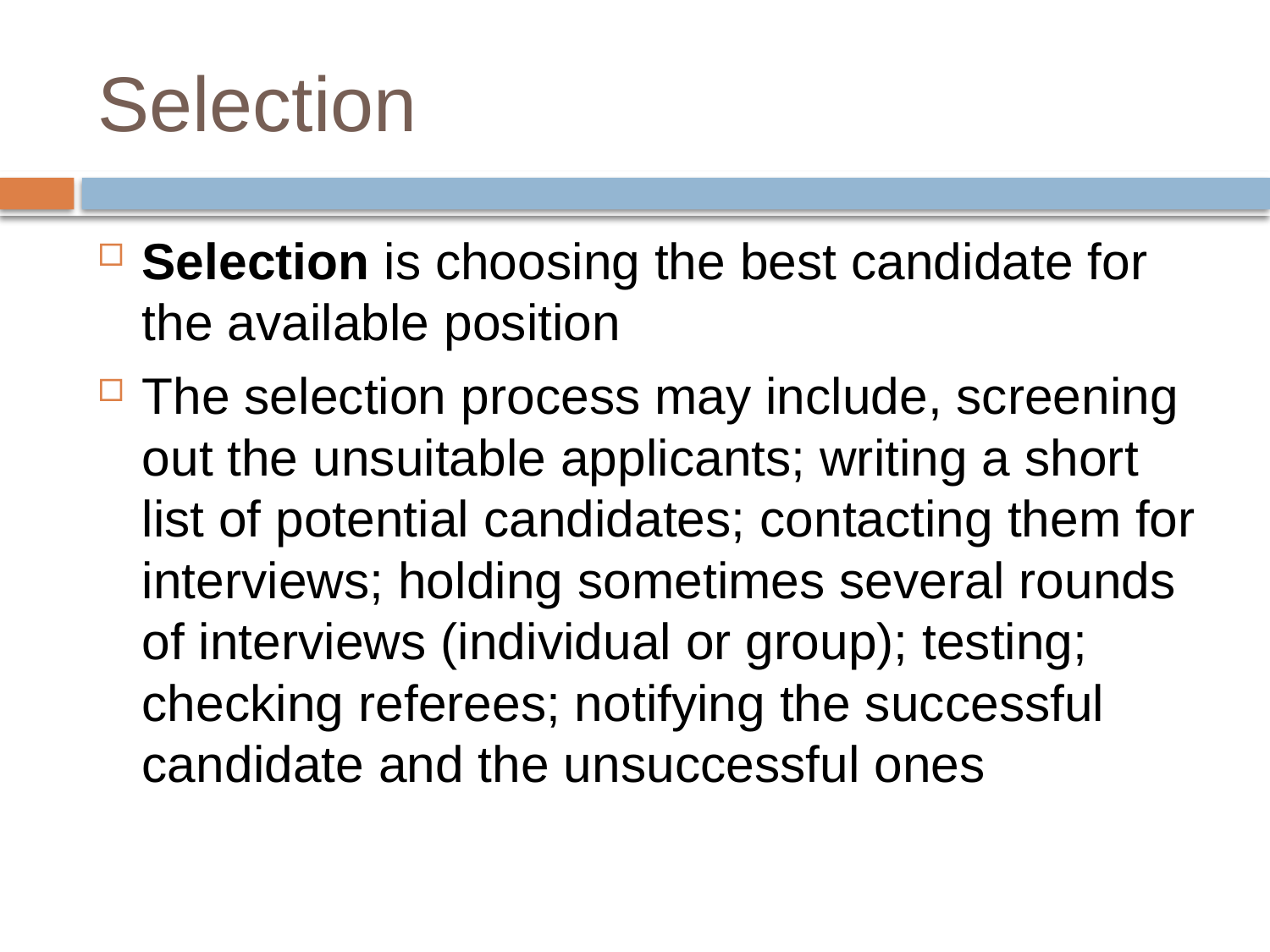

# Selection
Selection is choosing the best candidate for the available position
The selection process may include, screening out the unsuitable applicants; writing a short list of potential candidates; contacting them for interviews; holding sometimes several rounds of interviews (individual or group); testing; checking referees; notifying the successful candidate and the unsuccessful ones